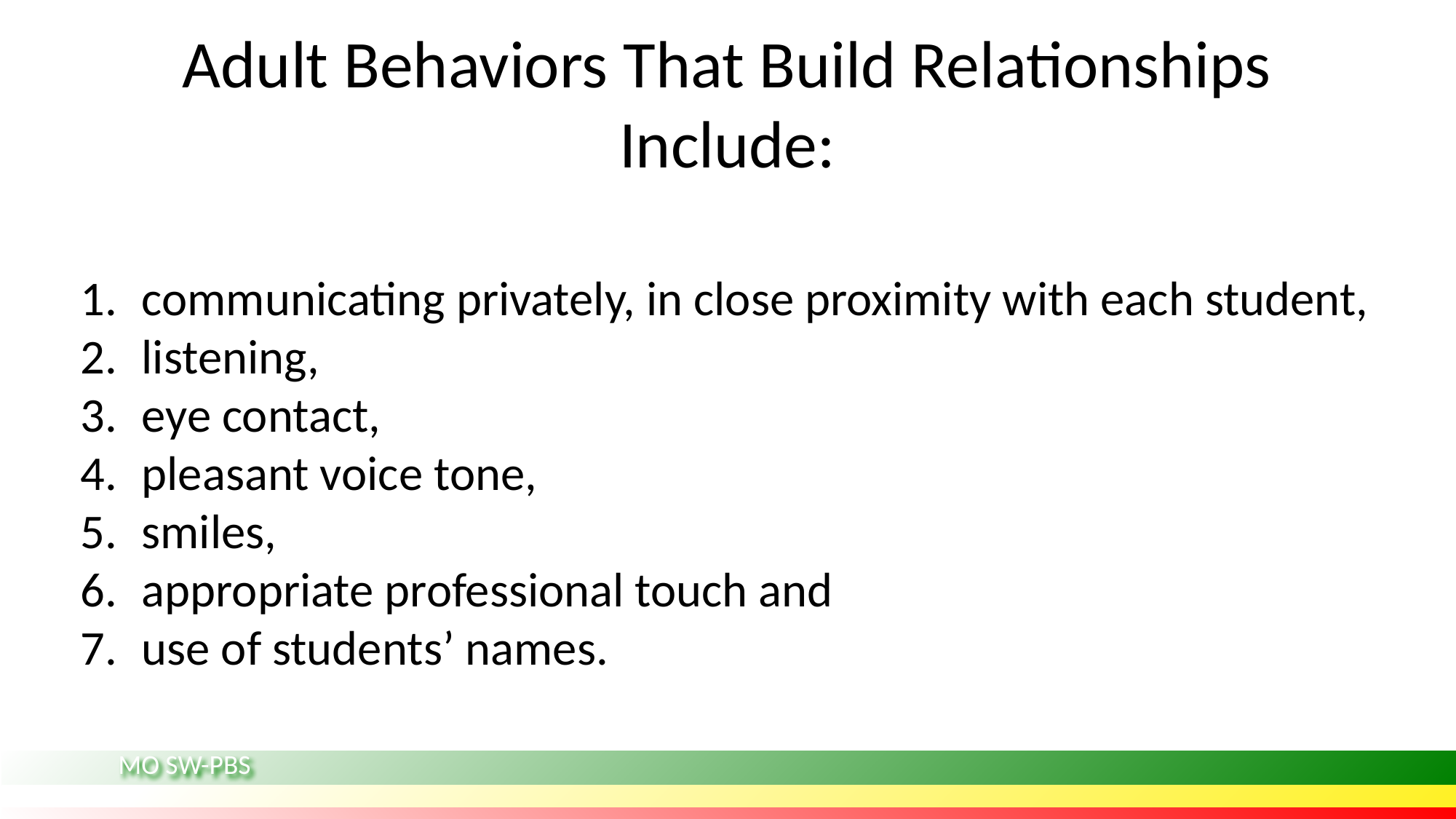

# Adult Behaviors That Build Relationships Include:

communicating privately, in close proximity with each student,
listening,
eye contact,
pleasant voice tone,
smiles,
appropriate professional touch and
use of students’ names.